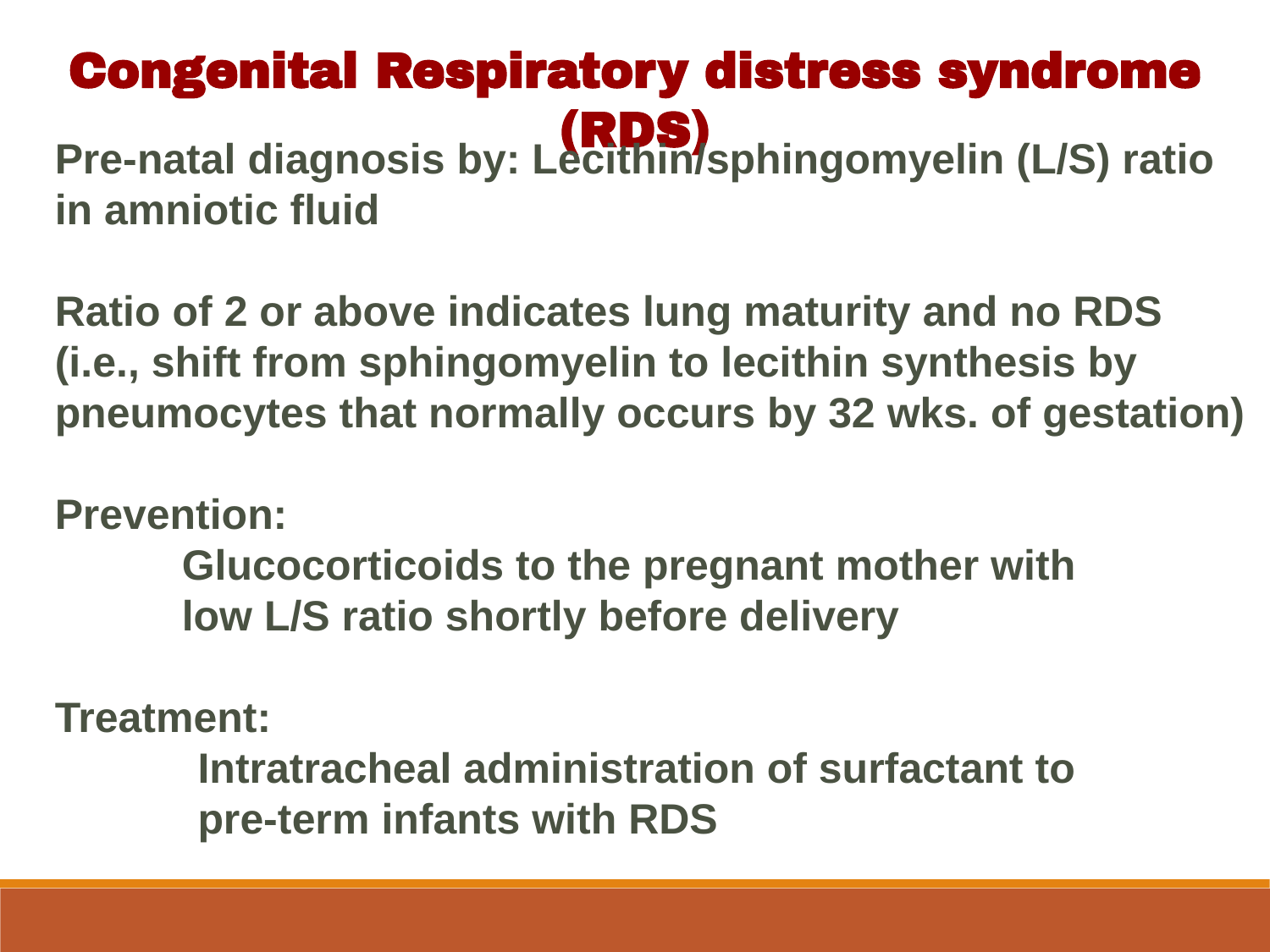

Congenital Respiratory distress syndrome (RDS)
Pre-natal diagnosis by: Lecithin/sphingomyelin (L/S) ratio in amniotic fluid

Ratio of 2 or above indicates lung maturity and no RDS
(i.e., shift from sphingomyelin to lecithin synthesis by pneumocytes that normally occurs by 32 wks. of gestation)

Prevention:
	Glucocorticoids to the pregnant mother with
low L/S ratio shortly before delivery

Treatment:
	Intratracheal administration of surfactant to
	pre-term infants with RDS